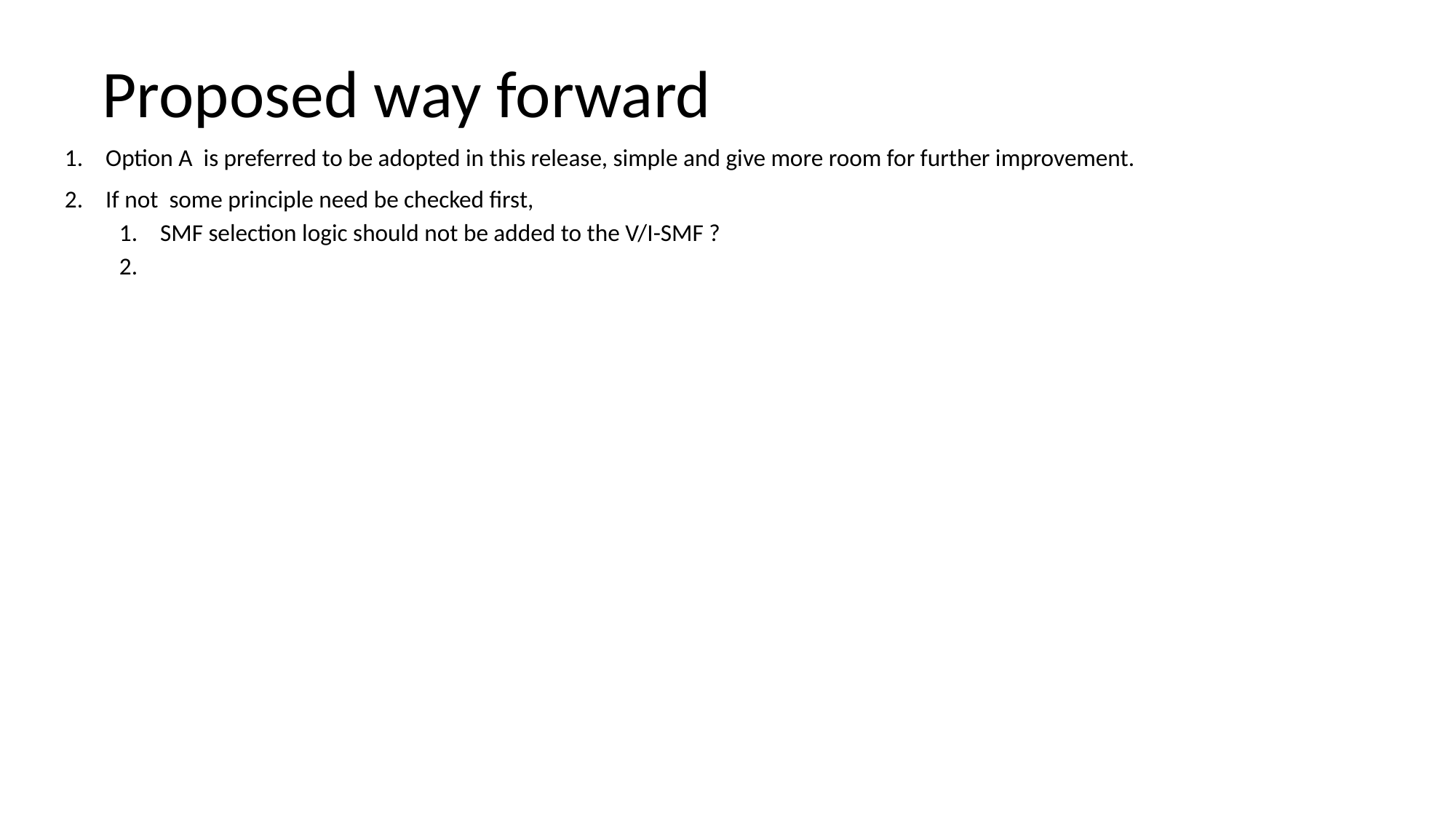

# Proposed way forward
Option A  is preferred to be adopted in this release, simple and give more room for further improvement.
If not  some principle need be checked first,
SMF selection logic should not be added to the V/I-SMF ?